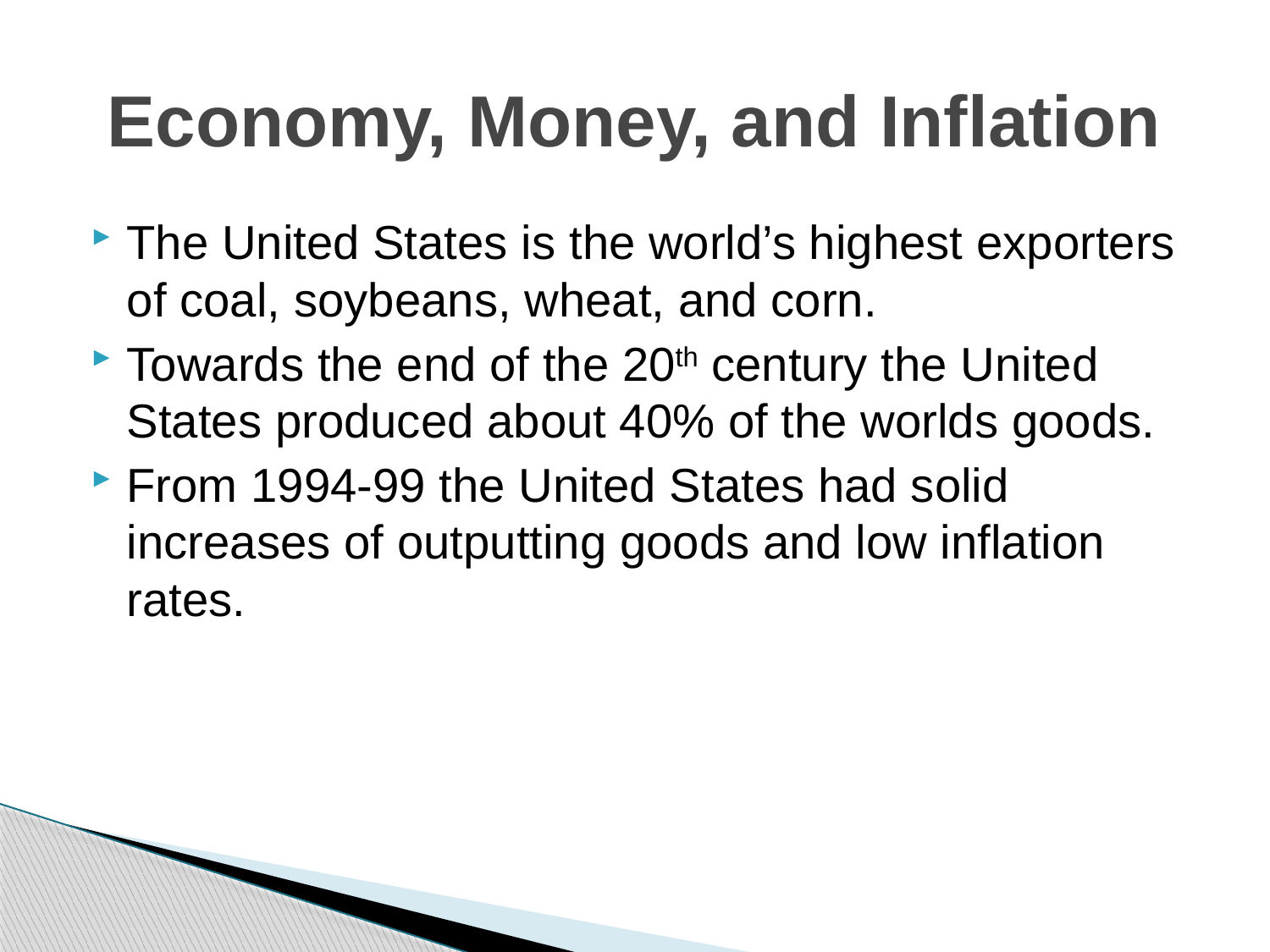

# Economy, Money, and Inflation
The United States is the world’s highest exporters of coal, soybeans, wheat, and corn.
Towards the end of the 20th century the United States produced about 40% of the worlds goods.
From 1994-99 the United States had solid increases of outputting goods and low inflation rates.